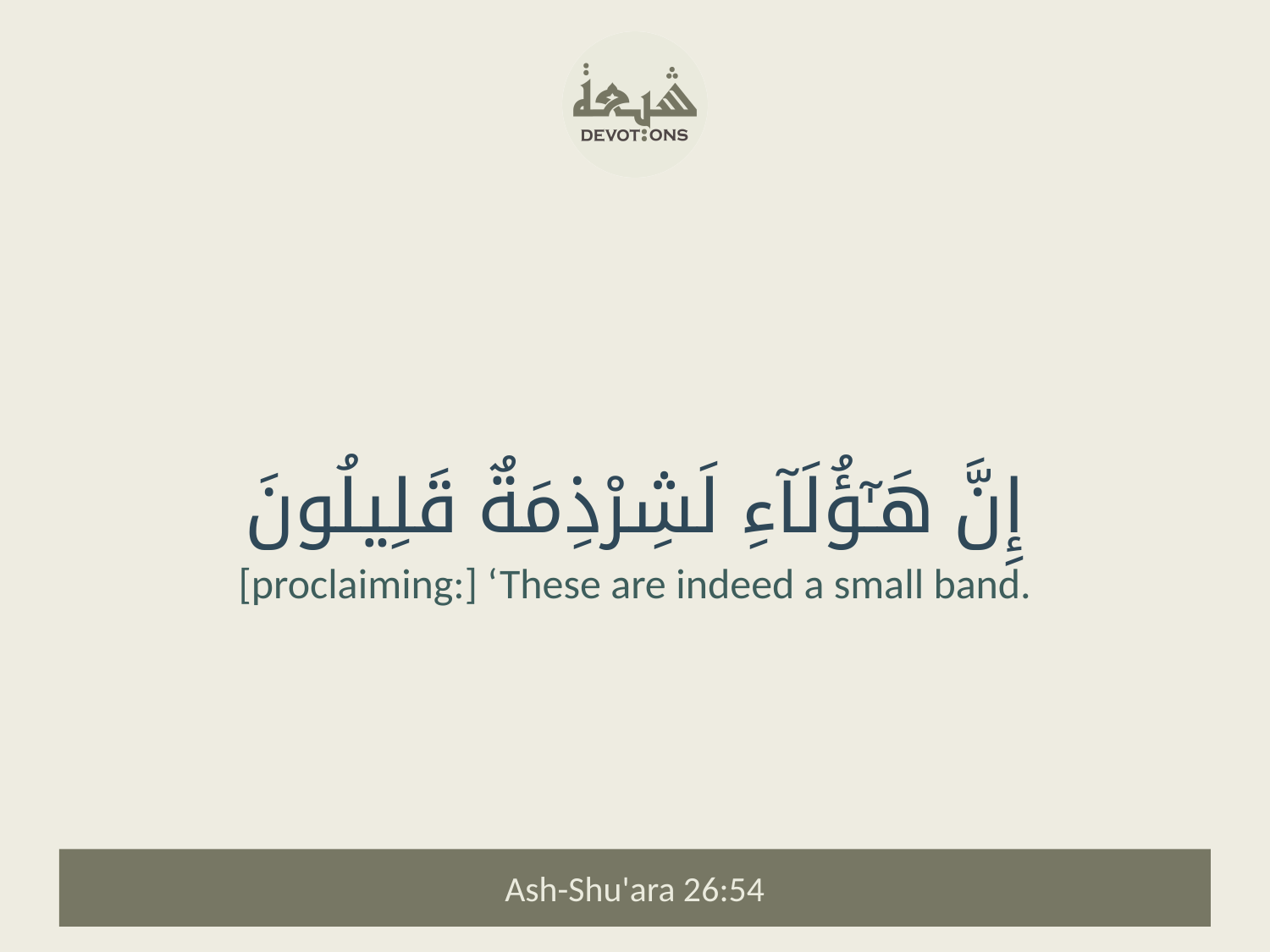

إِنَّ هَـٰٓؤُلَآءِ لَشِرْذِمَةٌ قَلِيلُونَ
[proclaiming:] ‘These are indeed a small band.
Ash-Shu'ara 26:54